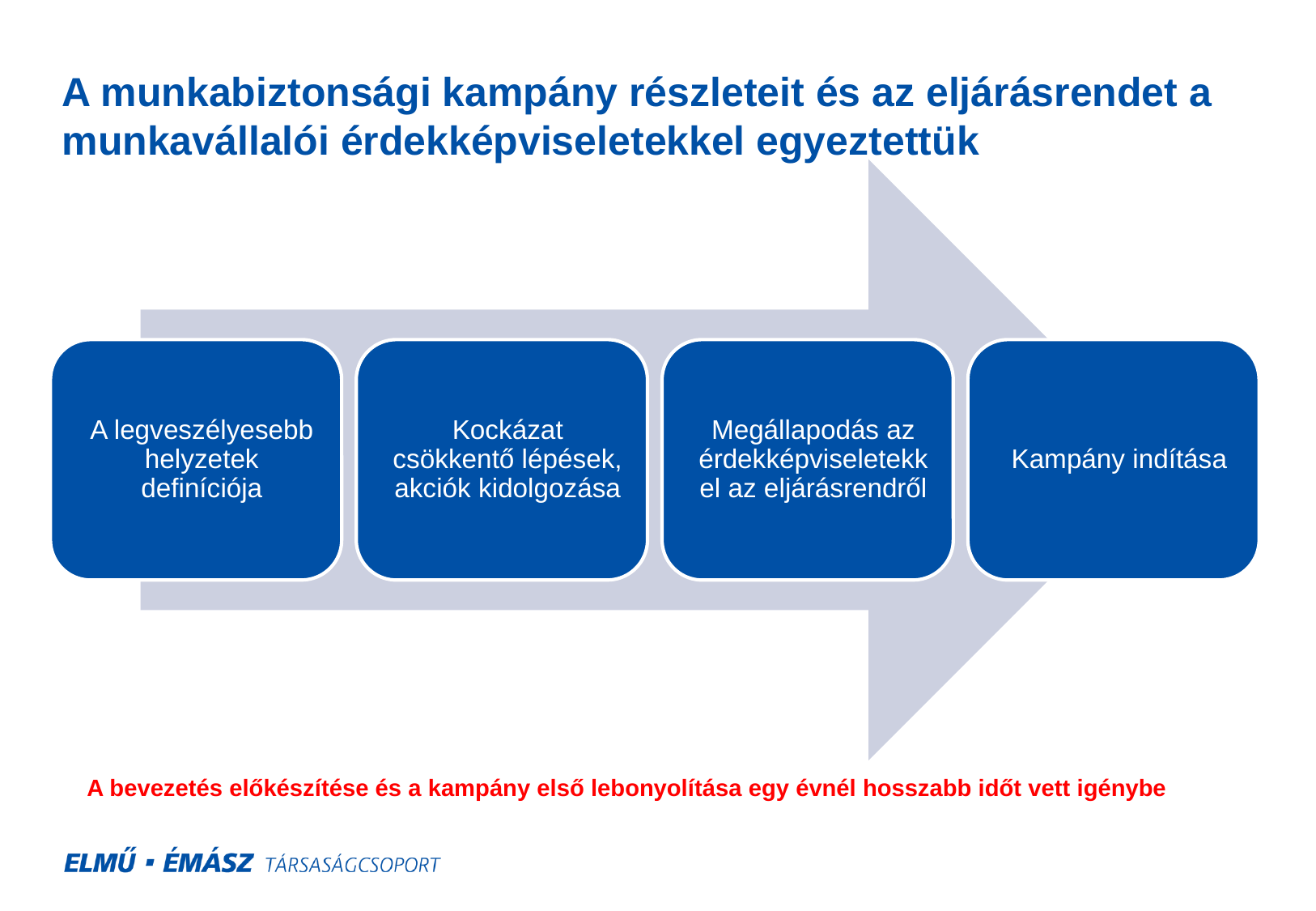

# A munkabiztonsági kampány részleteit és az eljárásrendet a munkavállalói érdekképviseletekkel egyeztettük
A legveszélyesebb helyzetek definíciója
Kockázat csökkentő lépések, akciók kidolgozása
Megállapodás az érdekképviseletekkel az eljárásrendről
Kampány indítása
A bevezetés előkészítése és a kampány első lebonyolítása egy évnél hosszabb időt vett igénybe